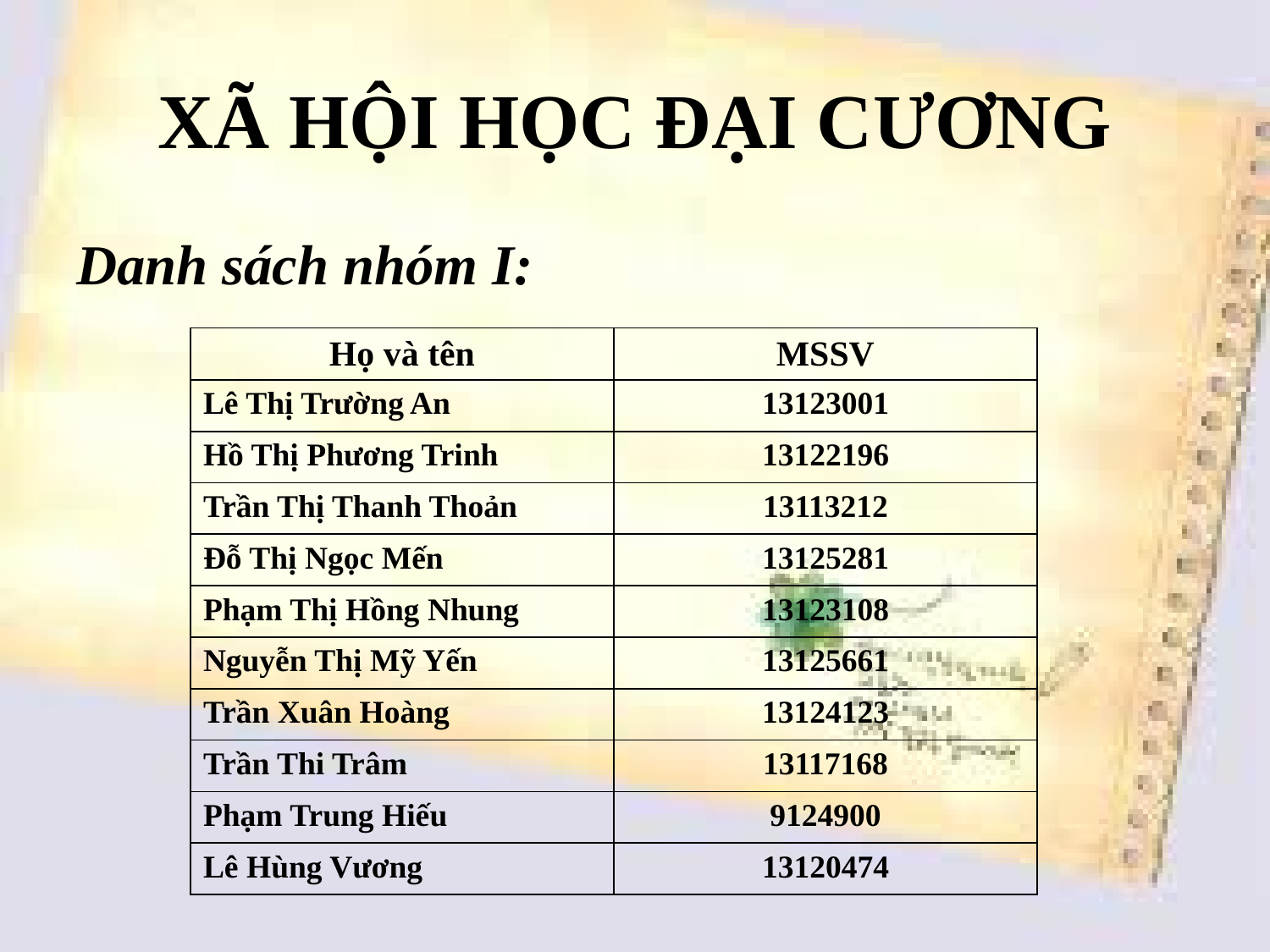

# XÃ HỘI HỌC ĐẠI CƯƠNG
Danh sách nhóm I:

| Họ và tên | MSSV |
| --- | --- |
| Lê Thị Trường An | 13123001 |
| Hồ Thị Phương Trinh | 13122196 |
| Trần Thị Thanh Thoản | 13113212 |
| Đỗ Thị Ngọc Mến | 13125281 |
| Phạm Thị Hồng Nhung | 13123108 |
| Nguyễn Thị Mỹ Yến | 13125661 |
| Trần Xuân Hoàng | 13124123 |
| Trần Thi Trâm | 13117168 |
| Phạm Trung Hiếu | 9124900 |
| Lê Hùng Vương | 13120474 |